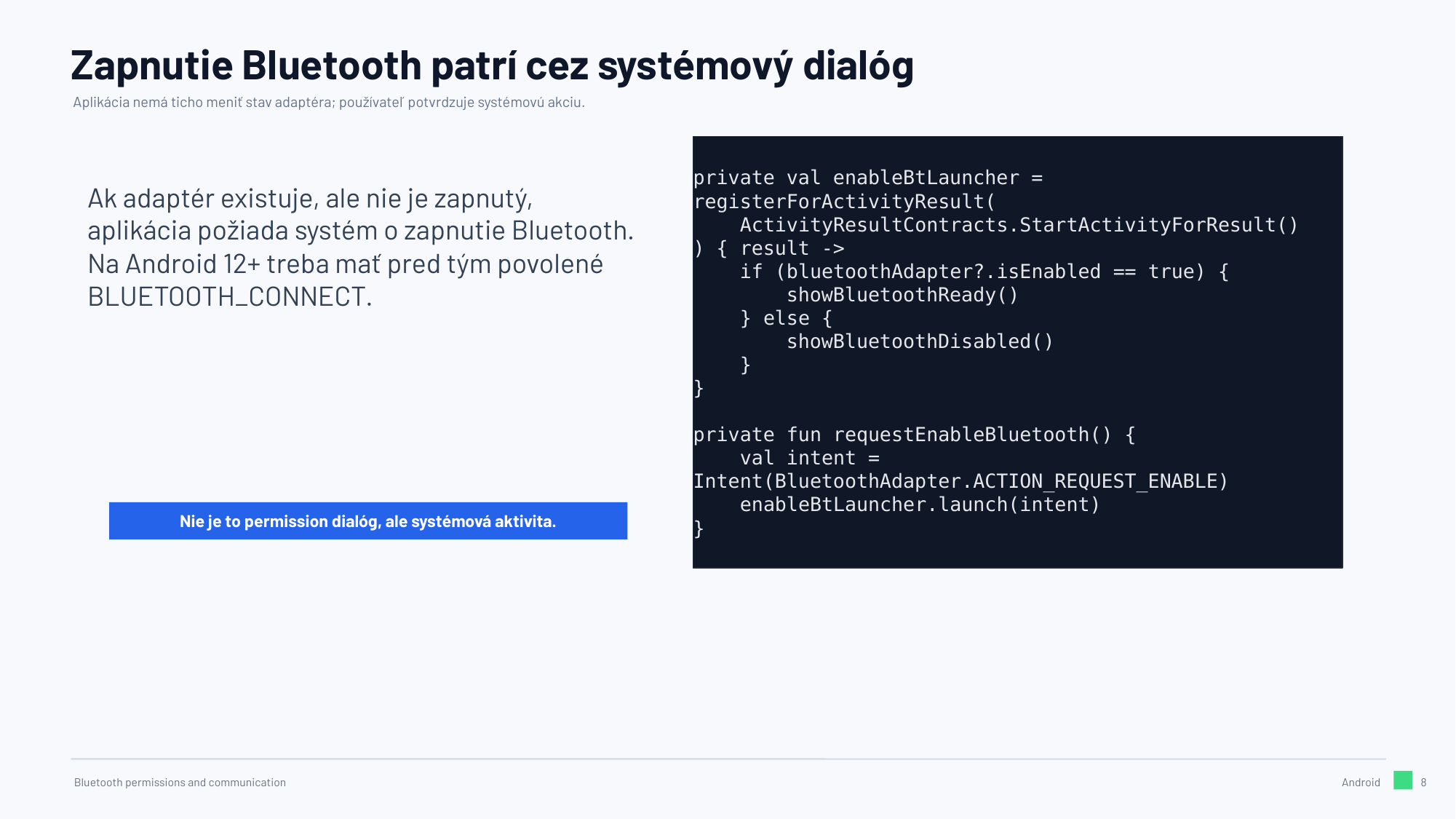

Zapnutie Bluetooth patrí cez systémový dialóg
Aplikácia nemá ticho meniť stav adaptéra; používateľ potvrdzuje systémovú akciu.
private val enableBtLauncher = registerForActivityResult(
    ActivityResultContracts.StartActivityForResult()
) { result ->
    if (bluetoothAdapter?.isEnabled == true) {
        showBluetoothReady()
    } else {
        showBluetoothDisabled()
    }
}

private fun requestEnableBluetooth() {
    val intent = Intent(BluetoothAdapter.ACTION_REQUEST_ENABLE)
    enableBtLauncher.launch(intent)
}
Ak adaptér existuje, ale nie je zapnutý, aplikácia požiada systém o zapnutie Bluetooth. Na Android 12+ treba mať pred tým povolené BLUETOOTH_CONNECT.
Nie je to permission dialóg, ale systémová aktivita.
8